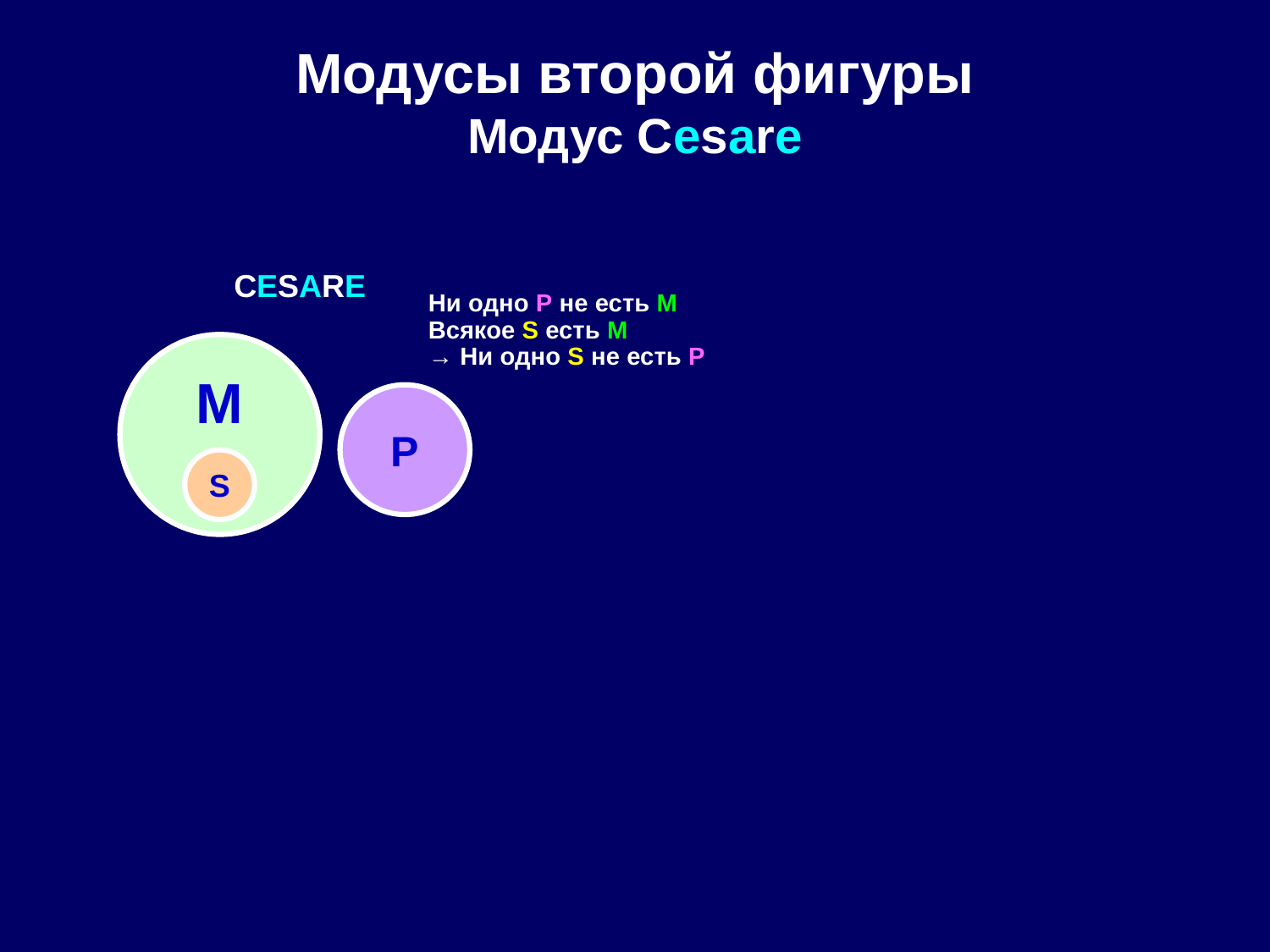

# Модусы второй фигуры Модус Cesare
CESARE
Ни одно P не есть M
Всякое S есть M
→ Ни одно S не есть P
M
P
S